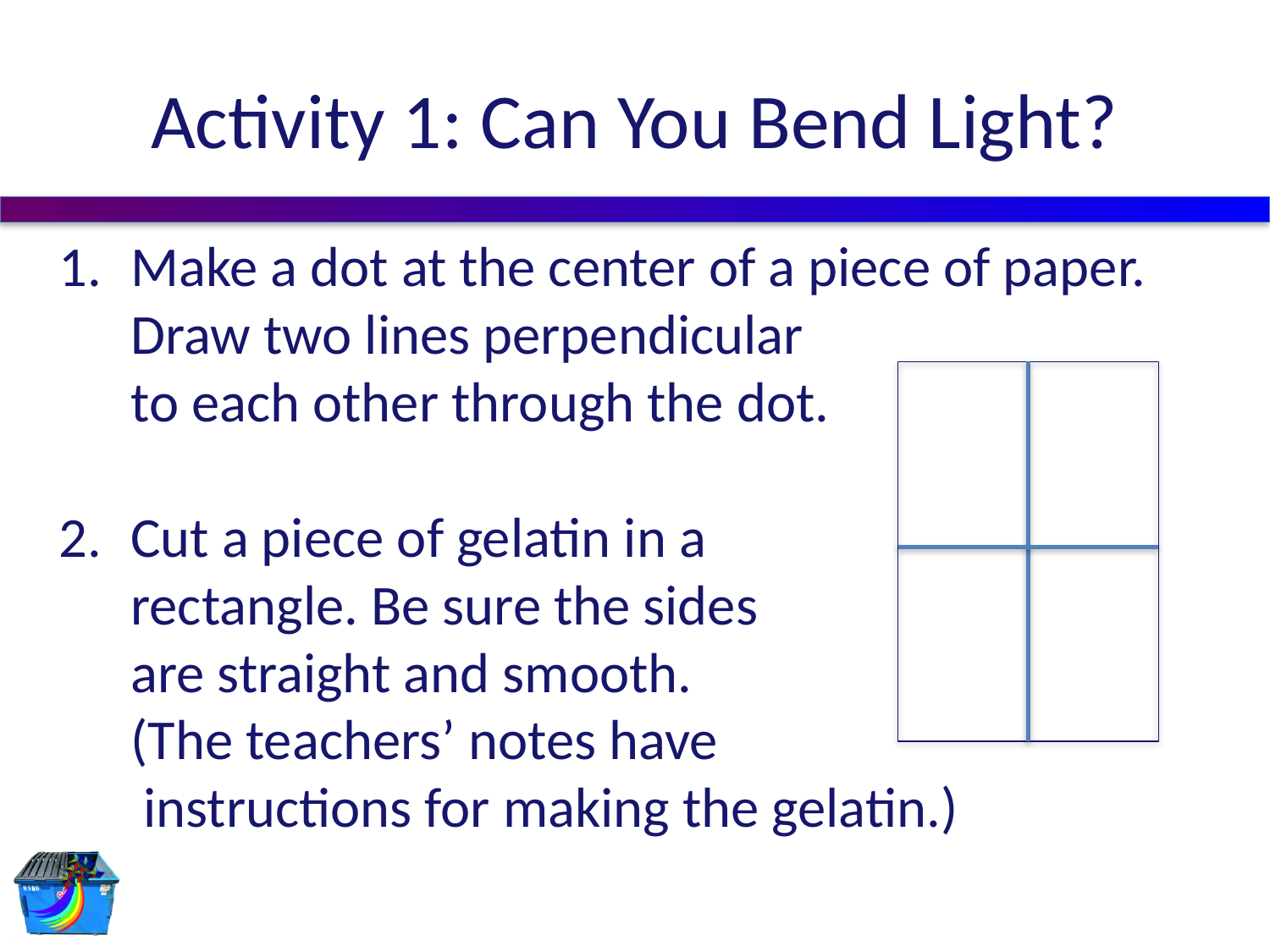

# Activity 1: Can You Bend Light?
Make a dot at the center of a piece of paper.  Draw two lines perpendicular
to each other through the dot.
Cut a piece of gelatin in a
rectangle. Be sure the sides
are straight and smooth.
(The teachers’ notes have
 instructions for making the gelatin.)